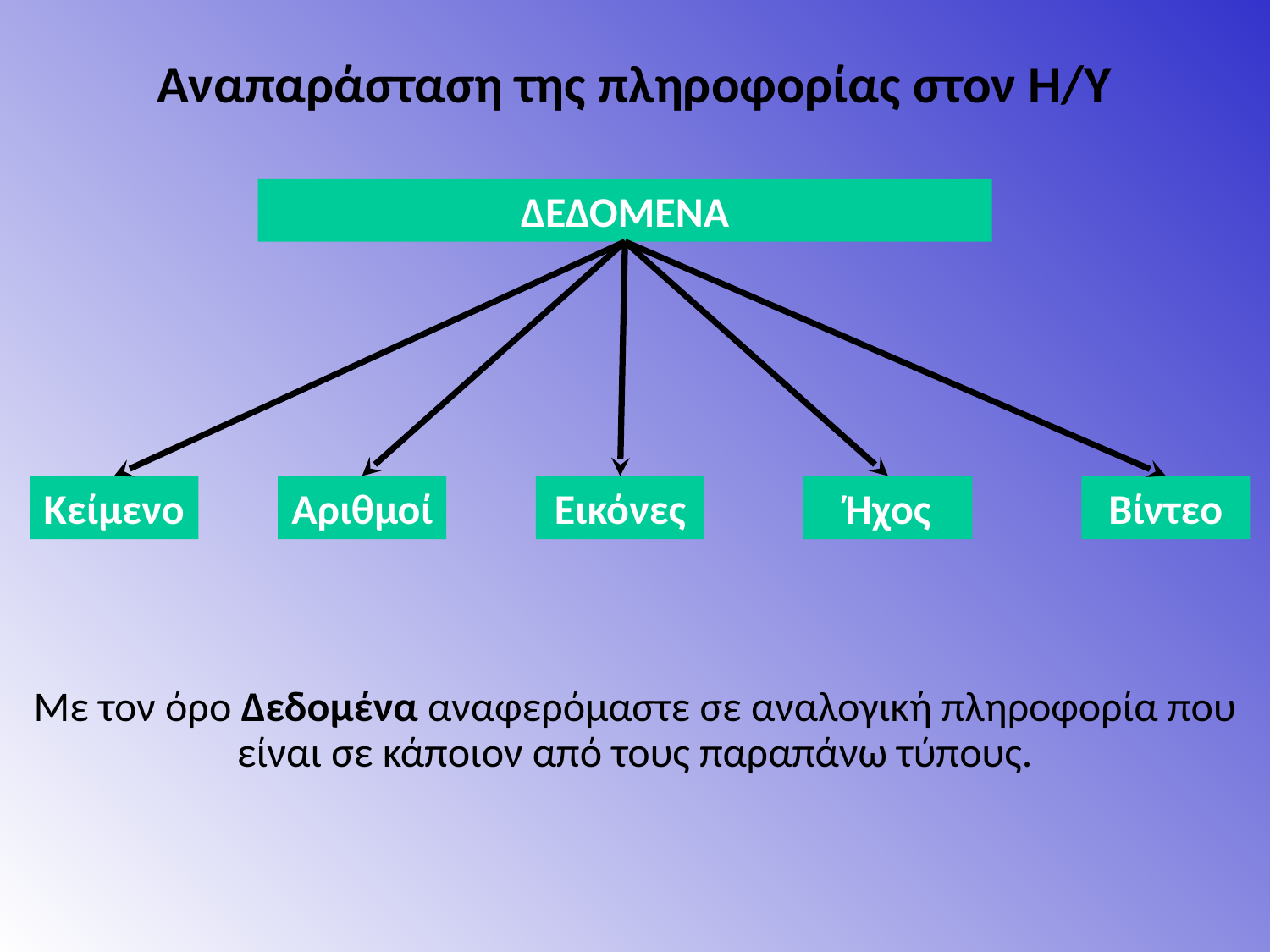

Αναπαράσταση της πληροφορίας στον Η/Υ

ΔΕΔΟΜΕΝΑ
Κείμενο
Αριθμοί
Εικόνες
Ήχος
Βίντεο
Με τον όρο Δεδομένα αναφερόμαστε σε αναλογική πληροφορία που είναι σε κάποιον από τους παραπάνω τύπους.